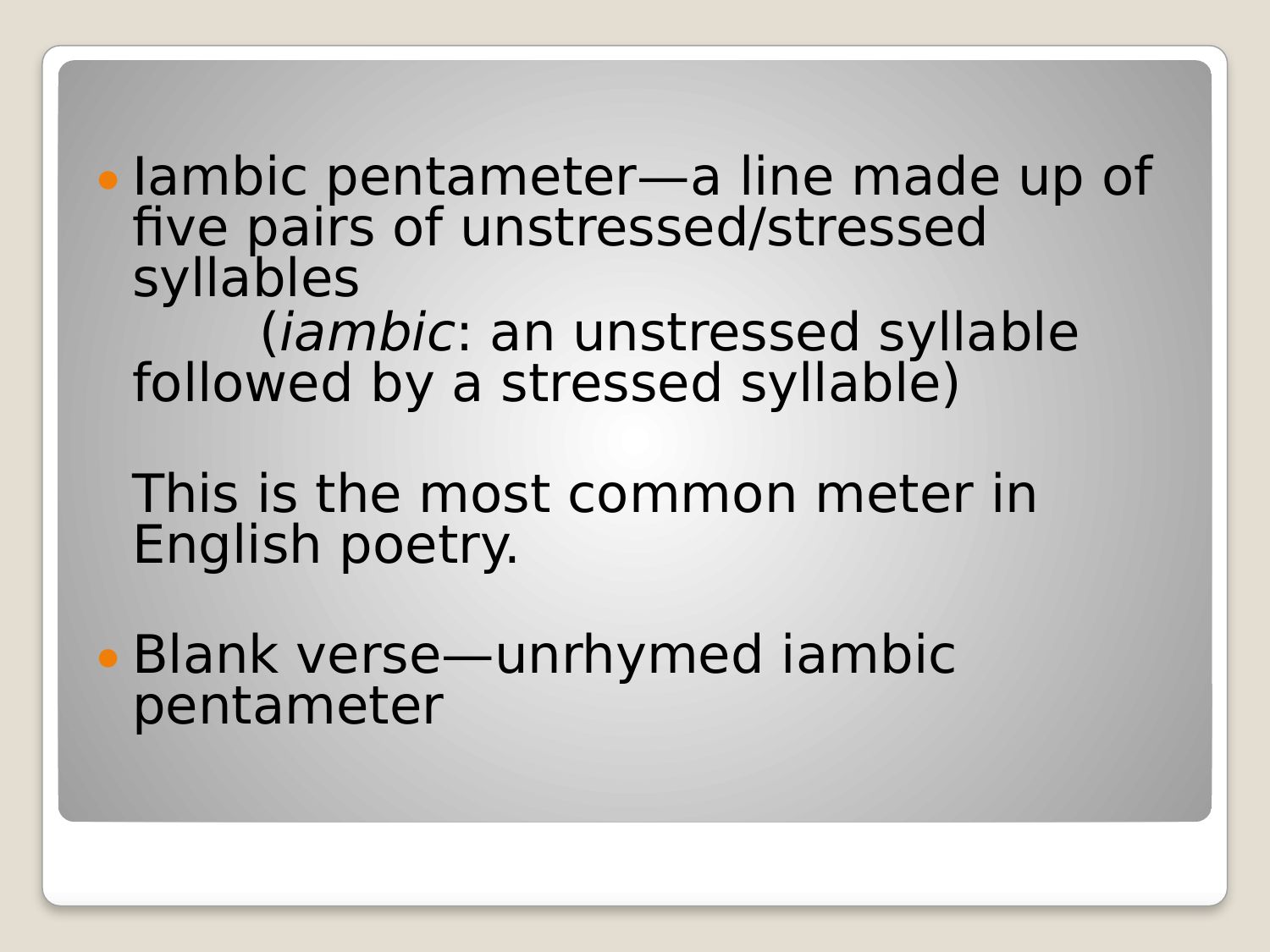

Iambic pentameter—a line made up of five pairs of unstressed/stressed syllables
		(iambic: an unstressed syllable 	followed by a stressed syllable)

	This is the most common meter in English poetry.

Blank verse—unrhymed iambic pentameter

#